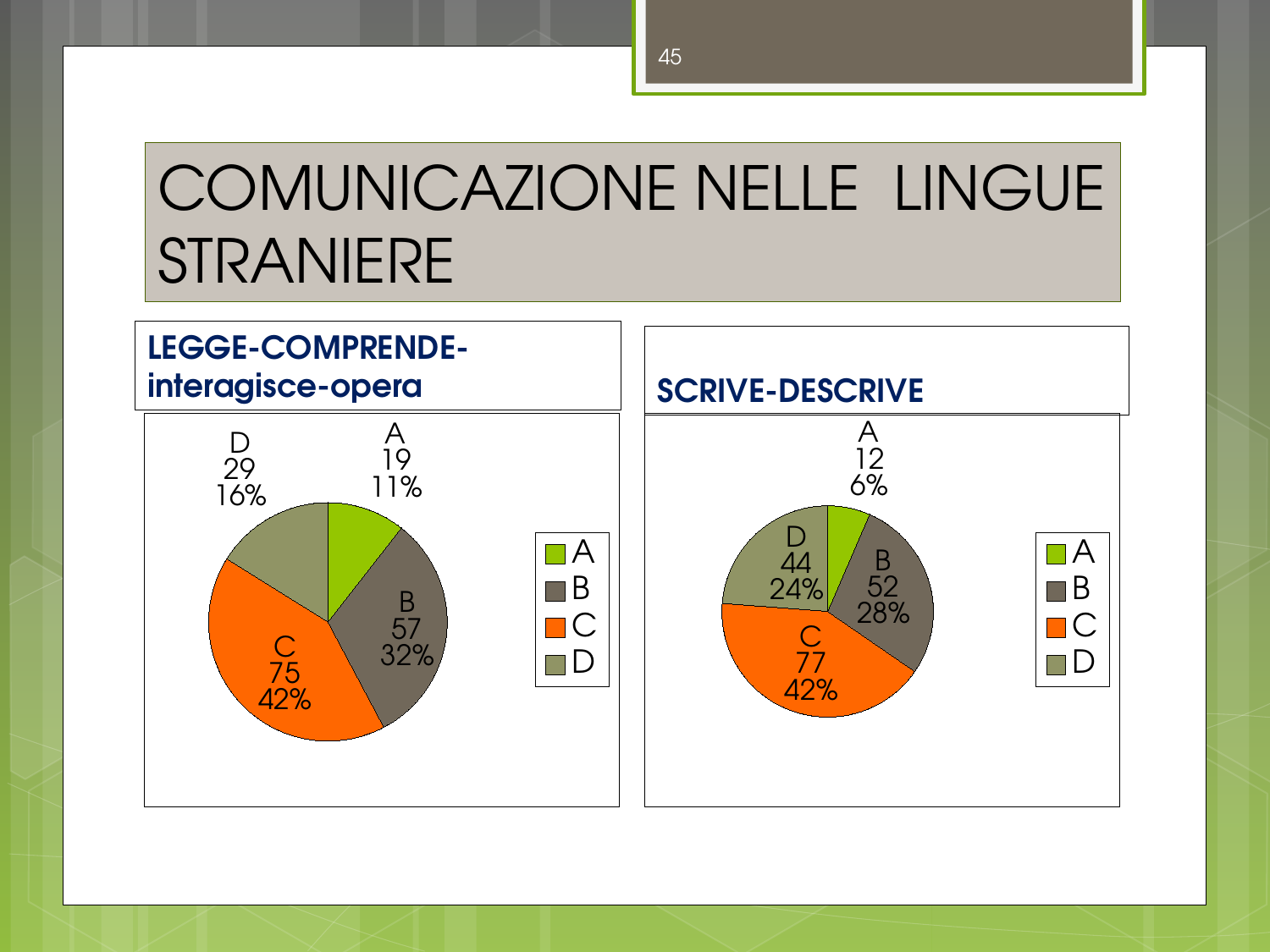

45
# COMUNICAZIONE NELLE  LINGUE STRANIERE
LEGGE-COMPRENDE-interagisce-opera
SCRIVE-DESCRIVE

### Chart

| Category | Vendite |
|---|---|
| A | 19.0 |
| B | 57.0 |
| C | 75.0 |
| D | 29.0 |

### Chart

| Category | Vendite |
|---|---|
| A | 12.0 |
| B | 52.0 |
| C | 77.0 |
| D | 44.0 |